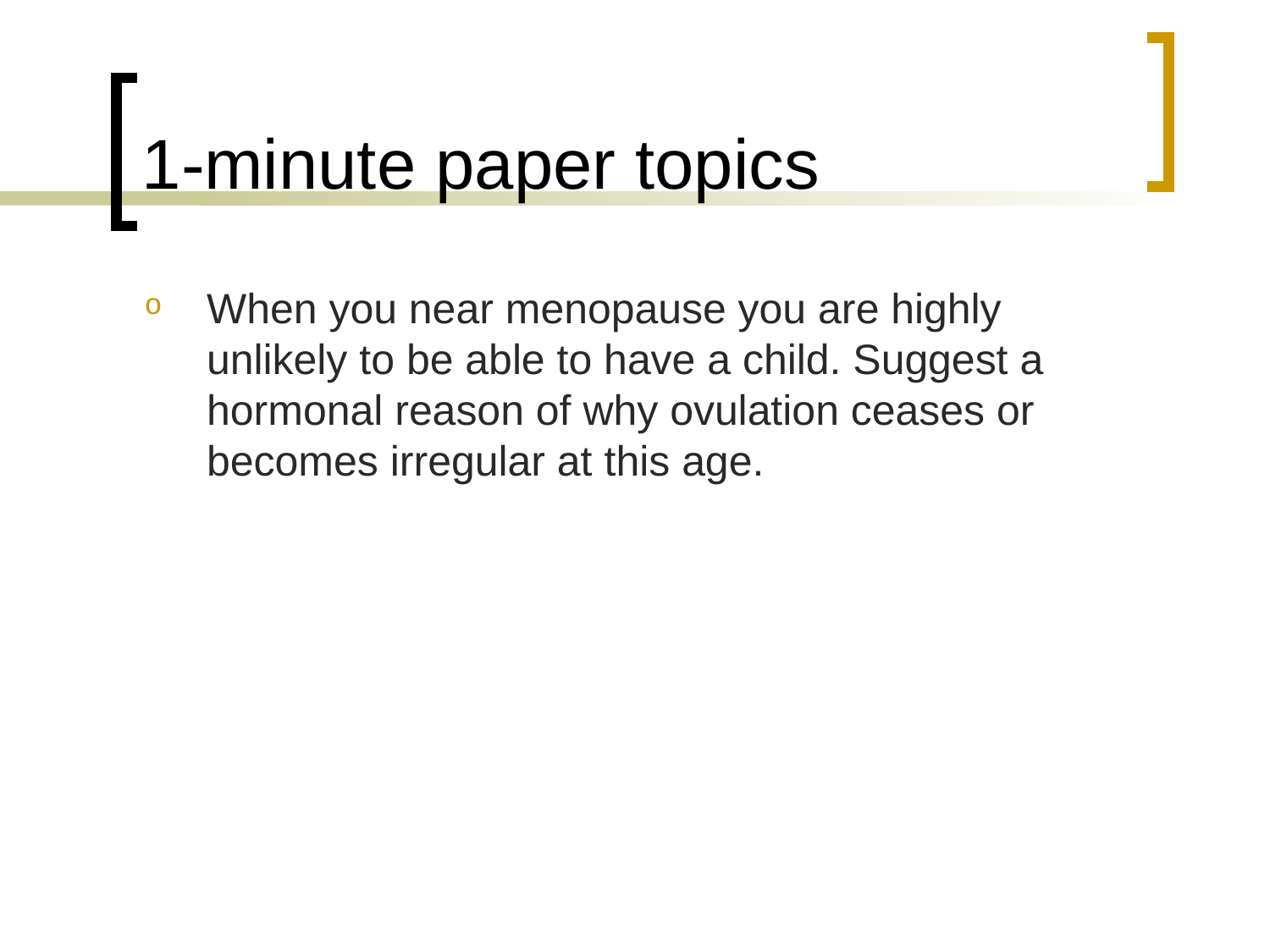

# 1-minute paper topics
When you near menopause you are highly unlikely to be able to have a child. Suggest a hormonal reason of why ovulation ceases or becomes irregular at this age.